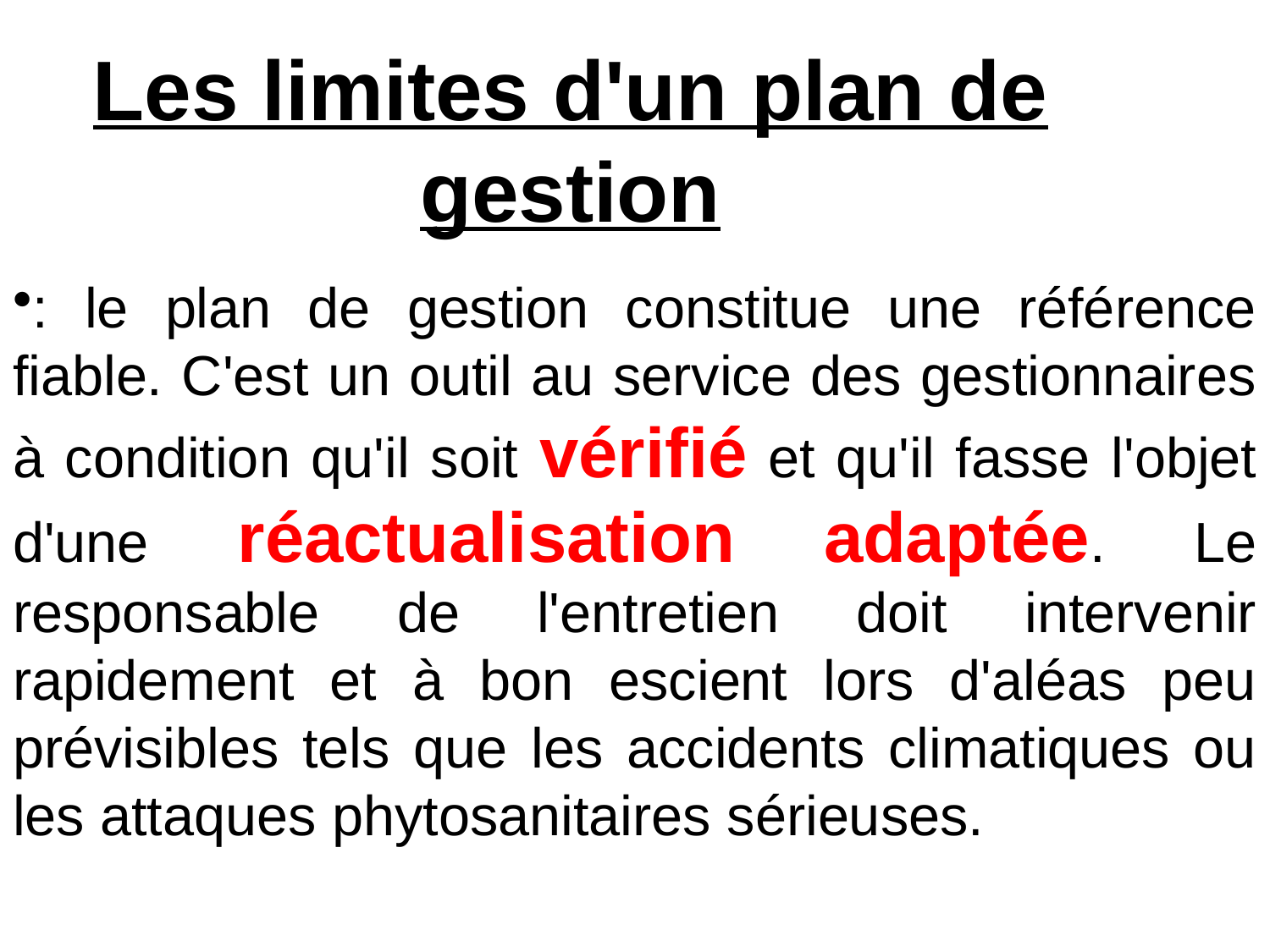

Les limites d'un plan de gestion
#
: le plan de gestion constitue une référence fiable. C'est un outil au service des gestionnaires à condition qu'il soit vérifié et qu'il fasse l'objet d'une réactualisation adaptée. Le responsable de l'entretien doit intervenir rapidement et à bon escient lors d'aléas peu prévisibles tels que les accidents climatiques ou les attaques phytosanitaires sérieuses.